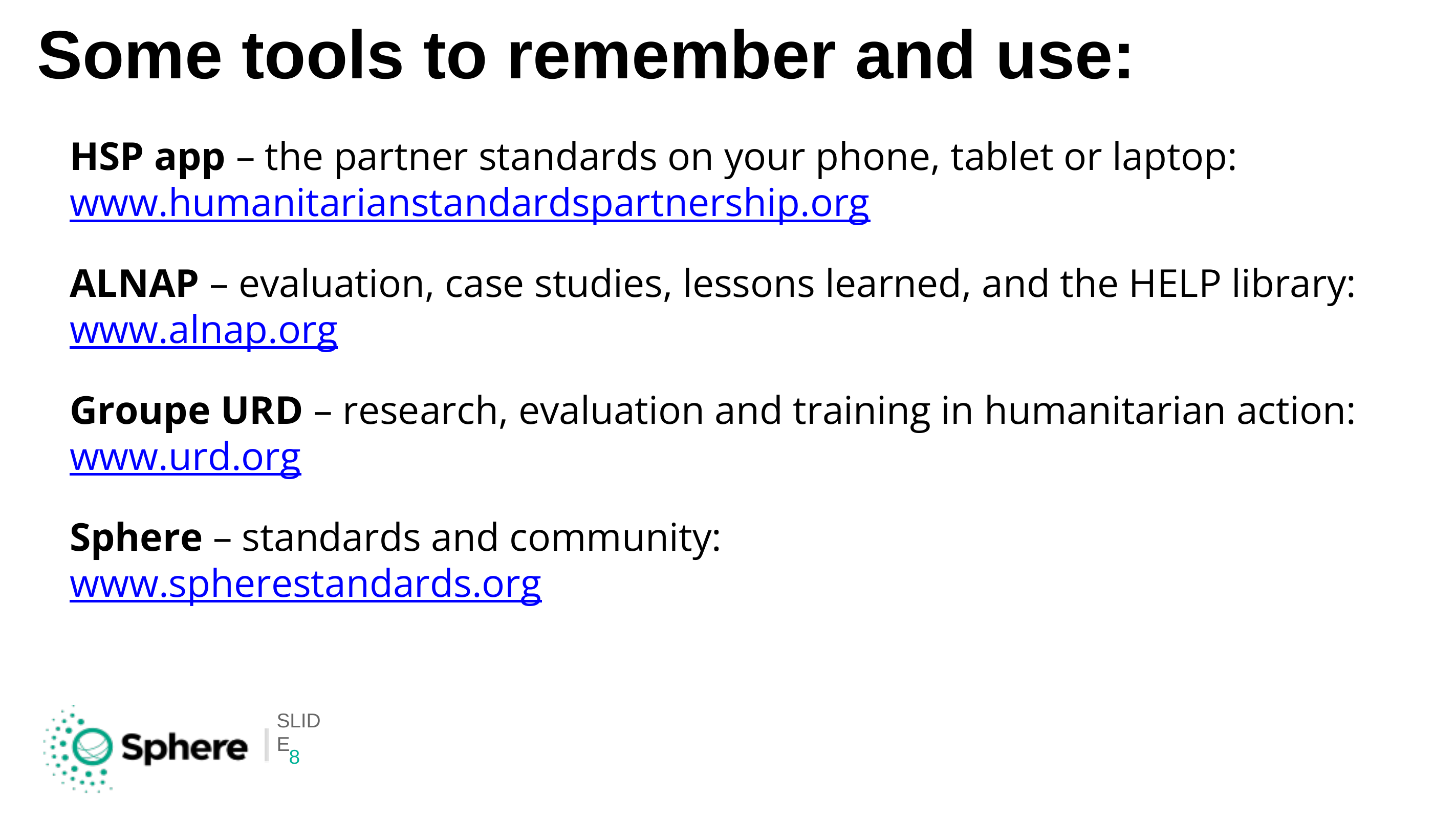

# Some tools to remember and use:
HSP app – the partner standards on your phone, tablet or laptop:
www.humanitarianstandardspartnership.org
ALNAP – evaluation, case studies, lessons learned, and the HELP library:
www.alnap.org
Groupe URD – research, evaluation and training in humanitarian action:
www.urd.org
Sphere – standards and community:
www.spherestandards.org
8